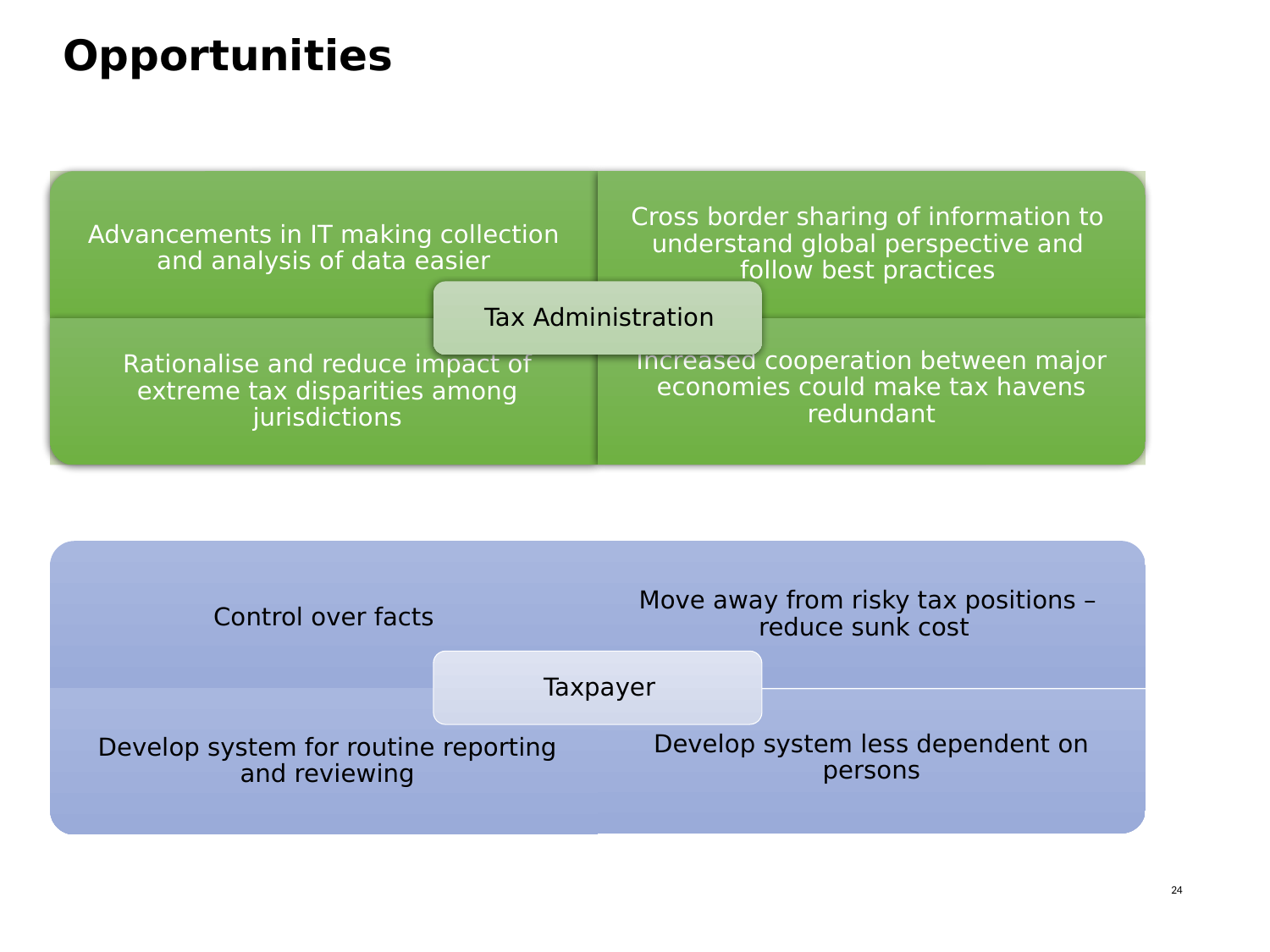

# Opportunities
Advancements in IT making collection and analysis of data easier
Cross border sharing of information to understand global perspective and follow best practices
Rationalise and reduce impact of extreme tax disparities among jurisdictions
Increased cooperation between major economies could make tax havens redundant
Tax Administration
Control over facts
Move away from risky tax positions – reduce sunk cost
Develop system for routine reporting and reviewing
Develop system less dependent on persons
Taxpayer